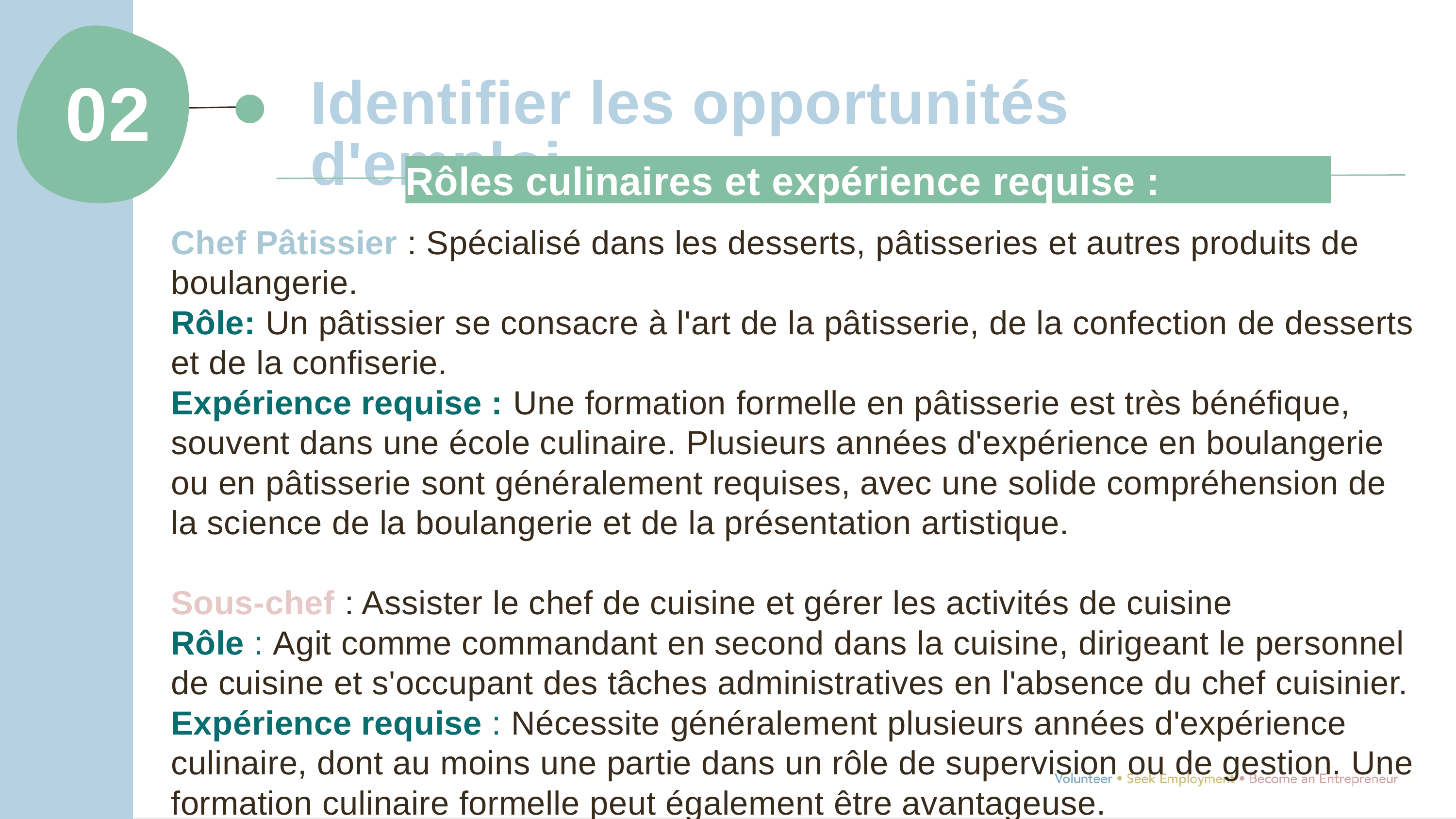

02
Identifier les opportunités d'emploi

Rôles culinaires et expérience requise :

Chef Pâtissier : Spécialisé dans les desserts, pâtisseries et autres produits de boulangerie.
Rôle: Un pâtissier se consacre à l'art de la pâtisserie, de la confection de desserts et de la confiserie.
Expérience requise : Une formation formelle en pâtisserie est très bénéfique, souvent dans une école culinaire. Plusieurs années d'expérience en boulangerie ou en pâtisserie sont généralement requises, avec une solide compréhension de la science de la boulangerie et de la présentation artistique.

Sous-chef : Assister le chef de cuisine et gérer les activités de cuisine
Rôle : Agit comme commandant en second dans la cuisine, dirigeant le personnel de cuisine et s'occupant des tâches administratives en l'absence du chef cuisinier.
Expérience requise : Nécessite généralement plusieurs années d'expérience culinaire, dont au moins une partie dans un rôle de supervision ou de gestion. Une formation culinaire formelle peut également être avantageuse.

.